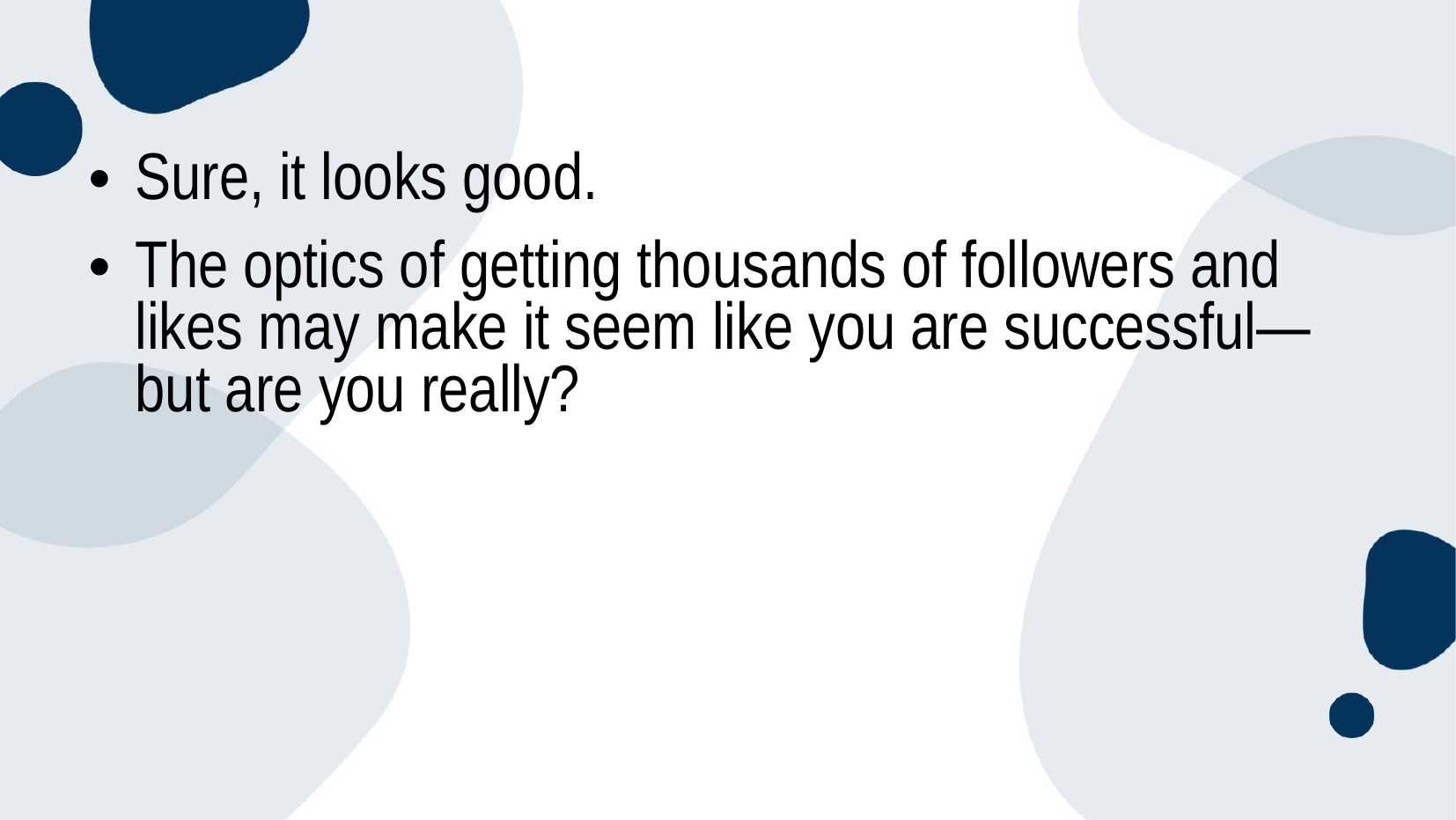

Sure, it looks good.
The optics of getting thousands of followers and likes may make it seem like you are successful—but are you really?